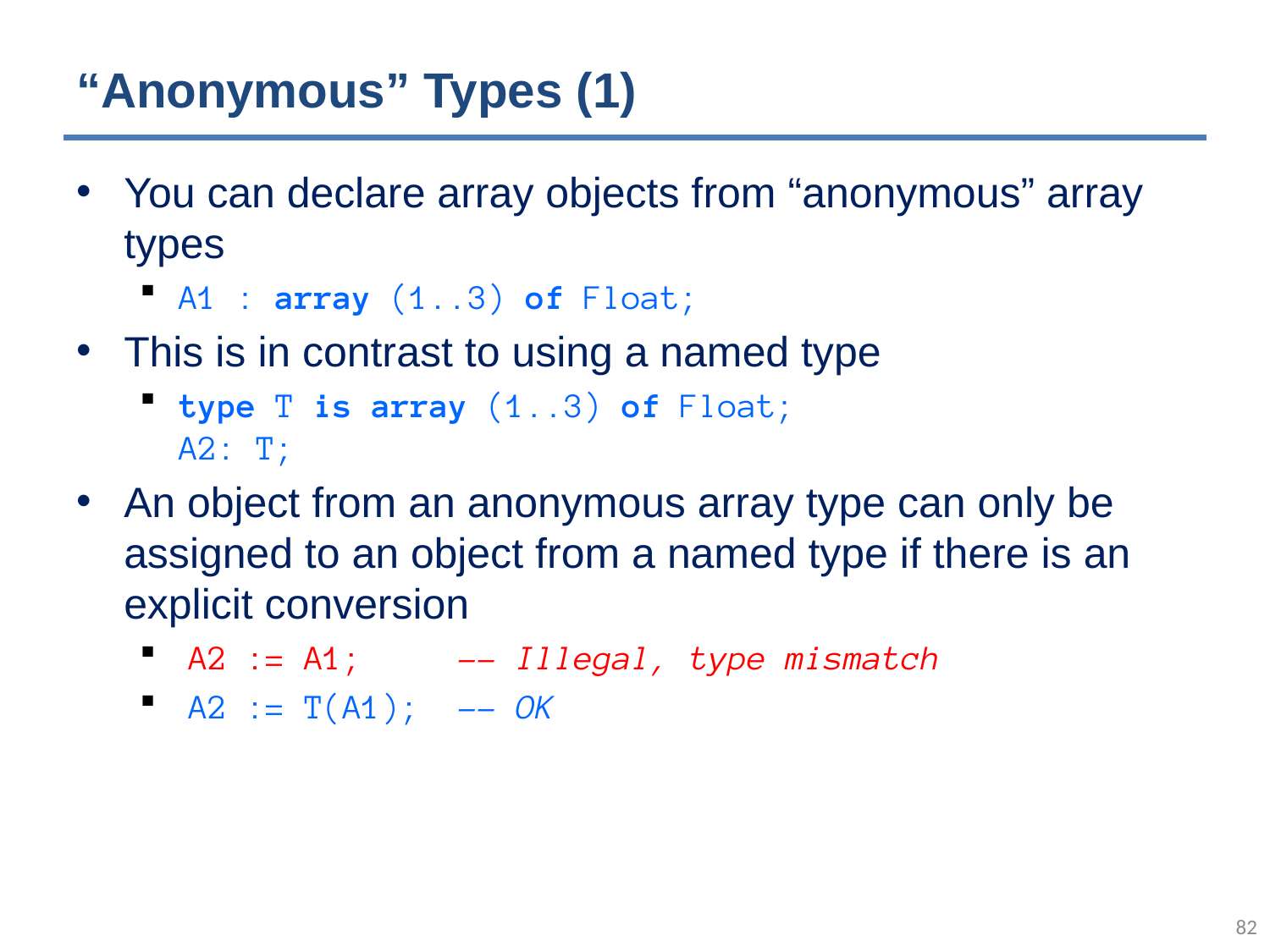

# “Anonymous” Types (1)
You can declare array objects from “anonymous” array types
A1 : array (1..3) of Float;
This is in contrast to using a named type
type T is array (1..3) of Float;
A2: T;
An object from an anonymous array type can only be assigned to an object from a named type if there is an explicit conversion
 A2 := A1;     -- Illegal, type mismatch
 A2 := T(A1);  -- OK
82